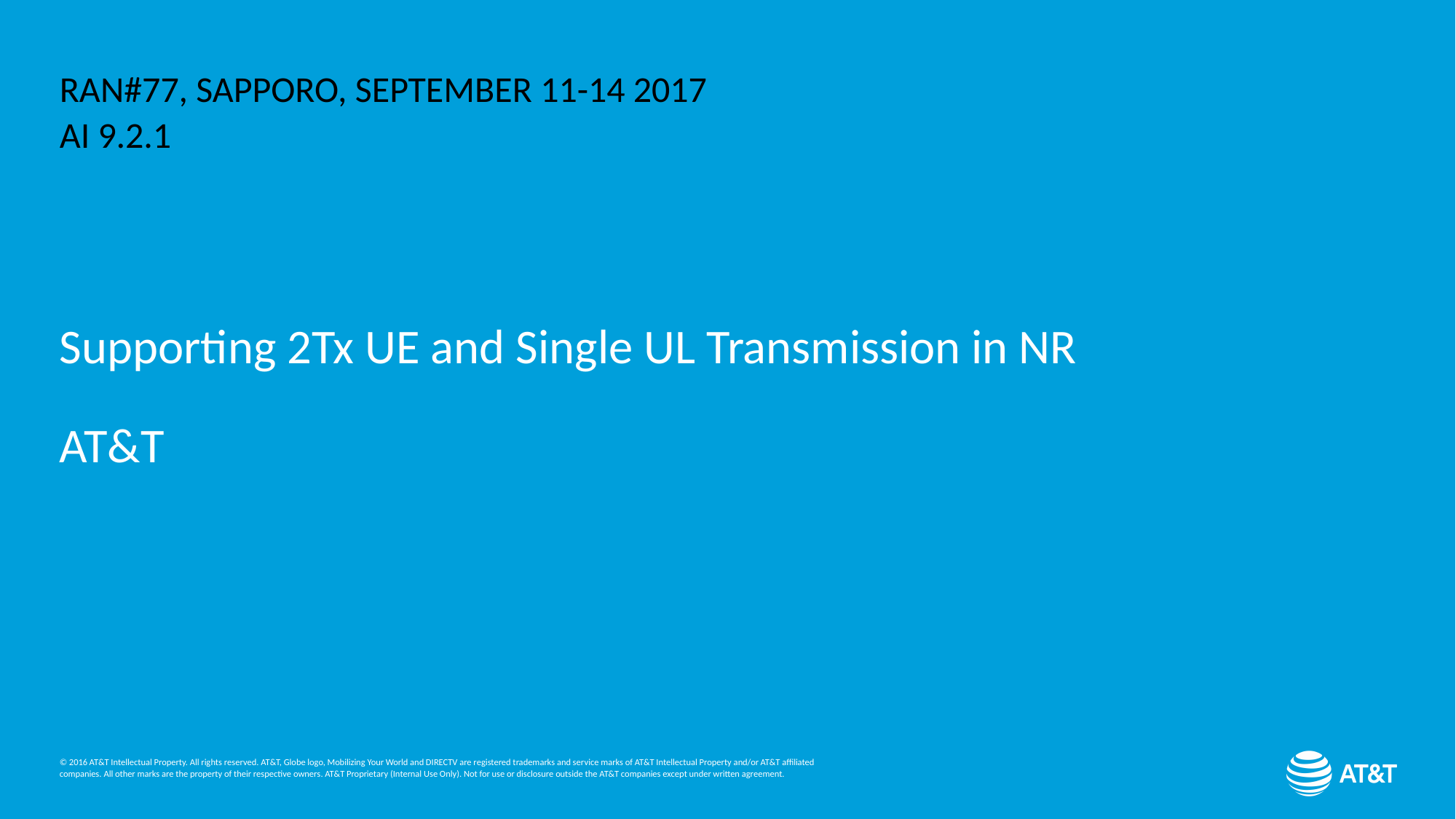

RAN#77, SAPPORO, SEPTEMBER 11-14 2017
AI 9.2.1
# Supporting 2Tx UE and Single UL Transmission in NR
AT&T